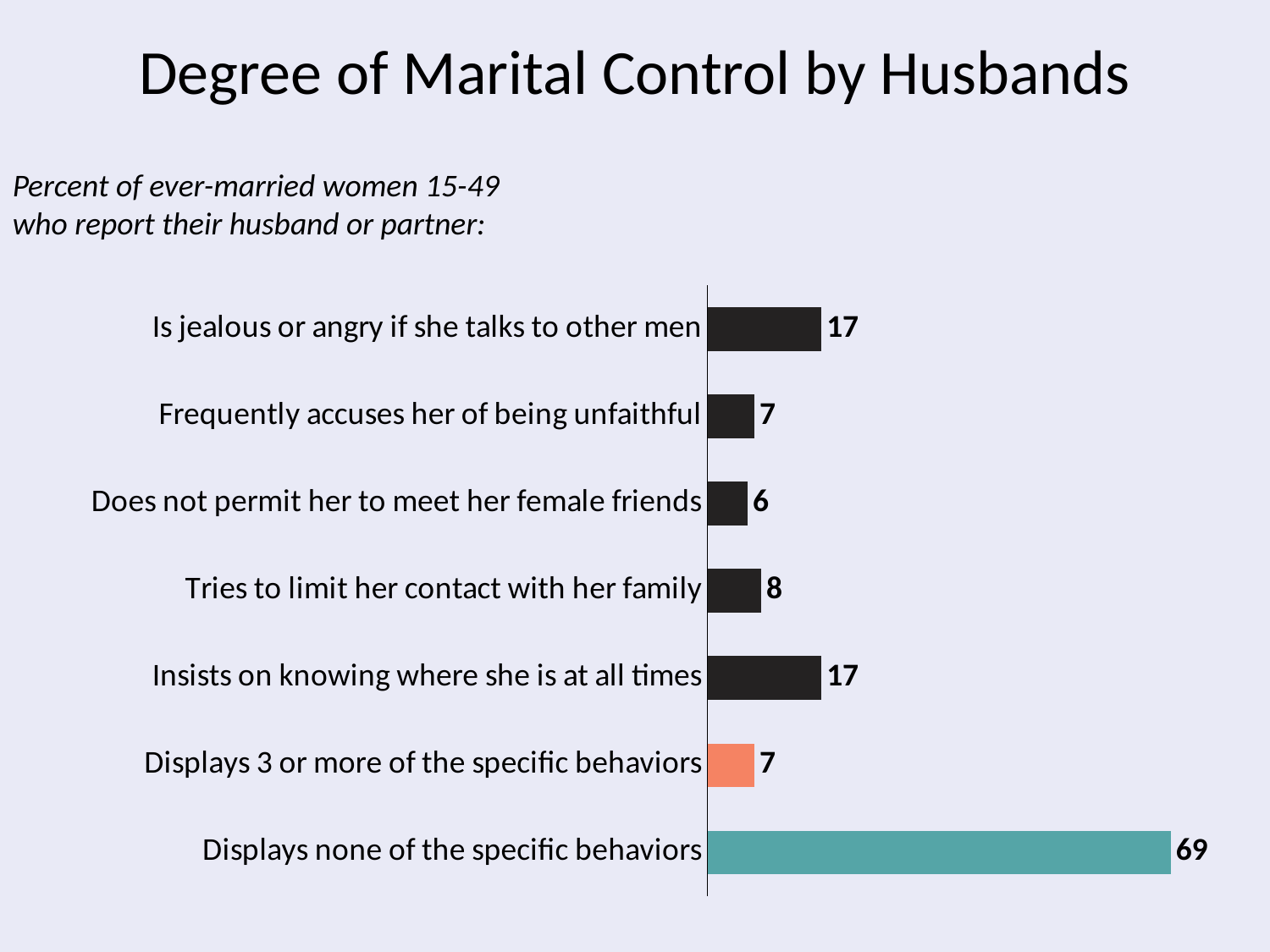

# Degree of Marital Control by Husbands
Percent of ever-married women 15-49 who report their husband or partner:

### Chart

| Category | Series 3 |
|---|---|
| Displays none of the specific behaviors | 69.0 |
| Displays 3 or more of the specific behaviors | 7.0 |
| Insists on knowing where she is at all times | 17.0 |
| Tries to limit her contact with her family | 8.0 |
| Does not permit her to meet her female friends | 6.0 |
| Frequently accuses her of being unfaithful | 7.0 |
| Is jealous or angry if she talks to other men | 17.0 |